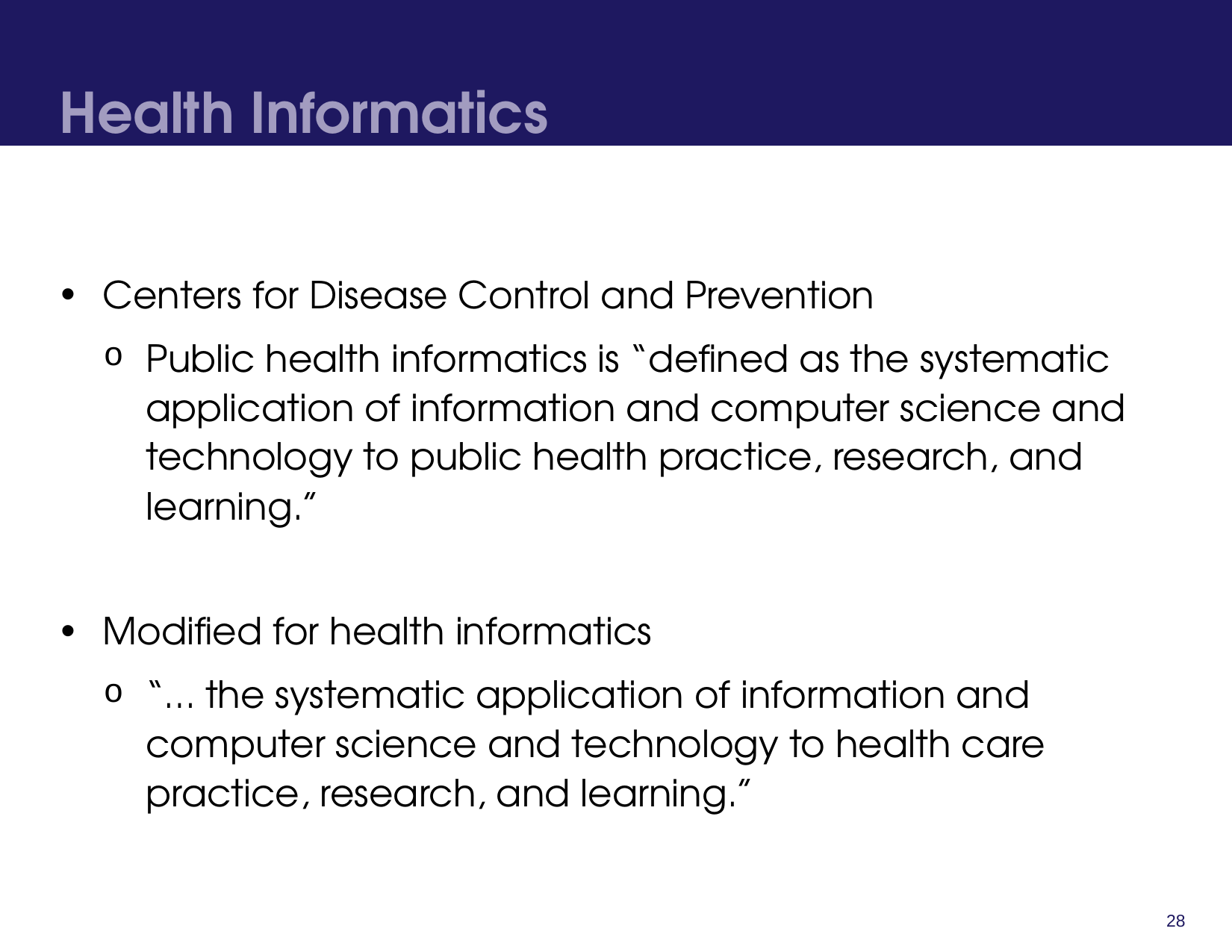

# Health Informatics
Centers for Disease Control and Prevention
Public health informatics is “defined as the systematic application of information and computer science and technology to public health practice, research, and learning.”

Modified for health informatics
“… the systematic application of information and computer science and technology to health care practice, research, and learning.”
28